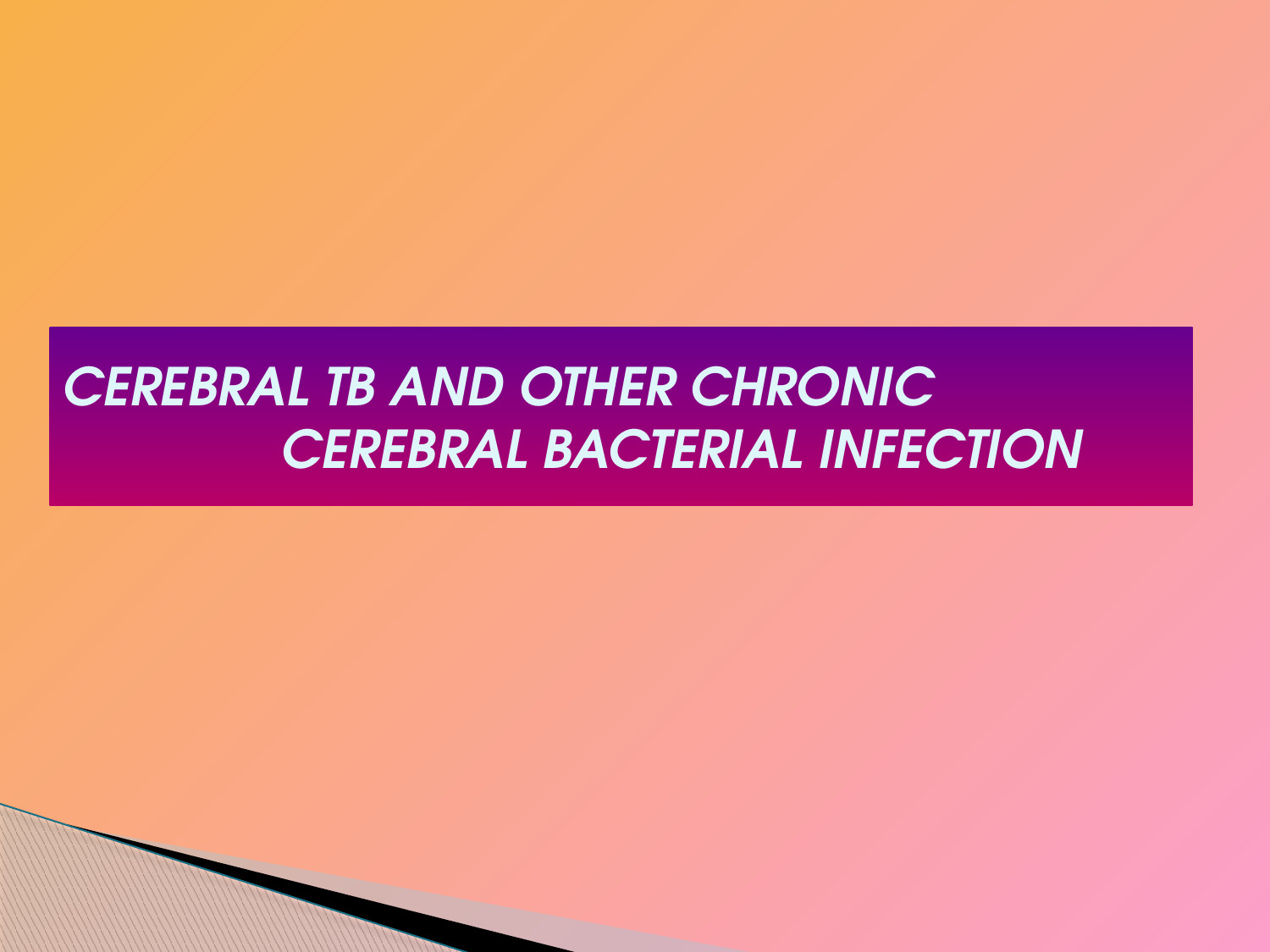

# CEREBRAL TB AND OTHER CHRONIC                                CEREBRAL BACTERIAL INFECTION